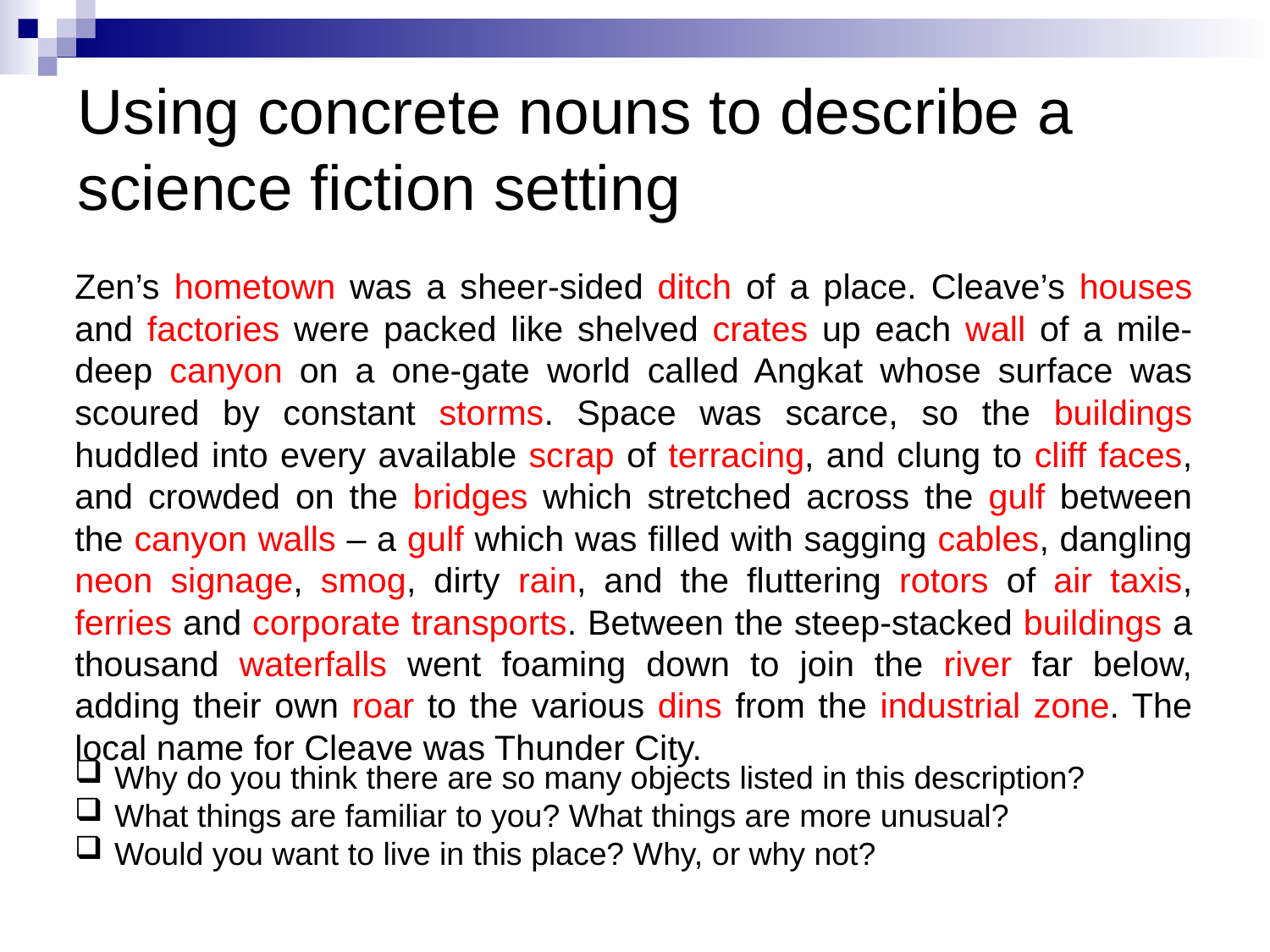

# Using concrete nouns to describe a science fiction setting
Zen’s hometown was a sheer-sided ditch of a place. Cleave’s houses and factories were packed like shelved crates up each wall of a mile-deep canyon on a one-gate world called Angkat whose surface was scoured by constant storms. Space was scarce, so the buildings huddled into every available scrap of terracing, and clung to cliff faces, and crowded on the bridges which stretched across the gulf between the canyon walls – a gulf which was filled with sagging cables, dangling neon signage, smog, dirty rain, and the fluttering rotors of air taxis, ferries and corporate transports. Between the steep-stacked buildings a thousand waterfalls went foaming down to join the river far below, adding their own roar to the various dins from the industrial zone. The local name for Cleave was Thunder City.

Why do you think there are so many objects listed in this description?
What things are familiar to you? What things are more unusual?
Would you want to live in this place? Why, or why not?